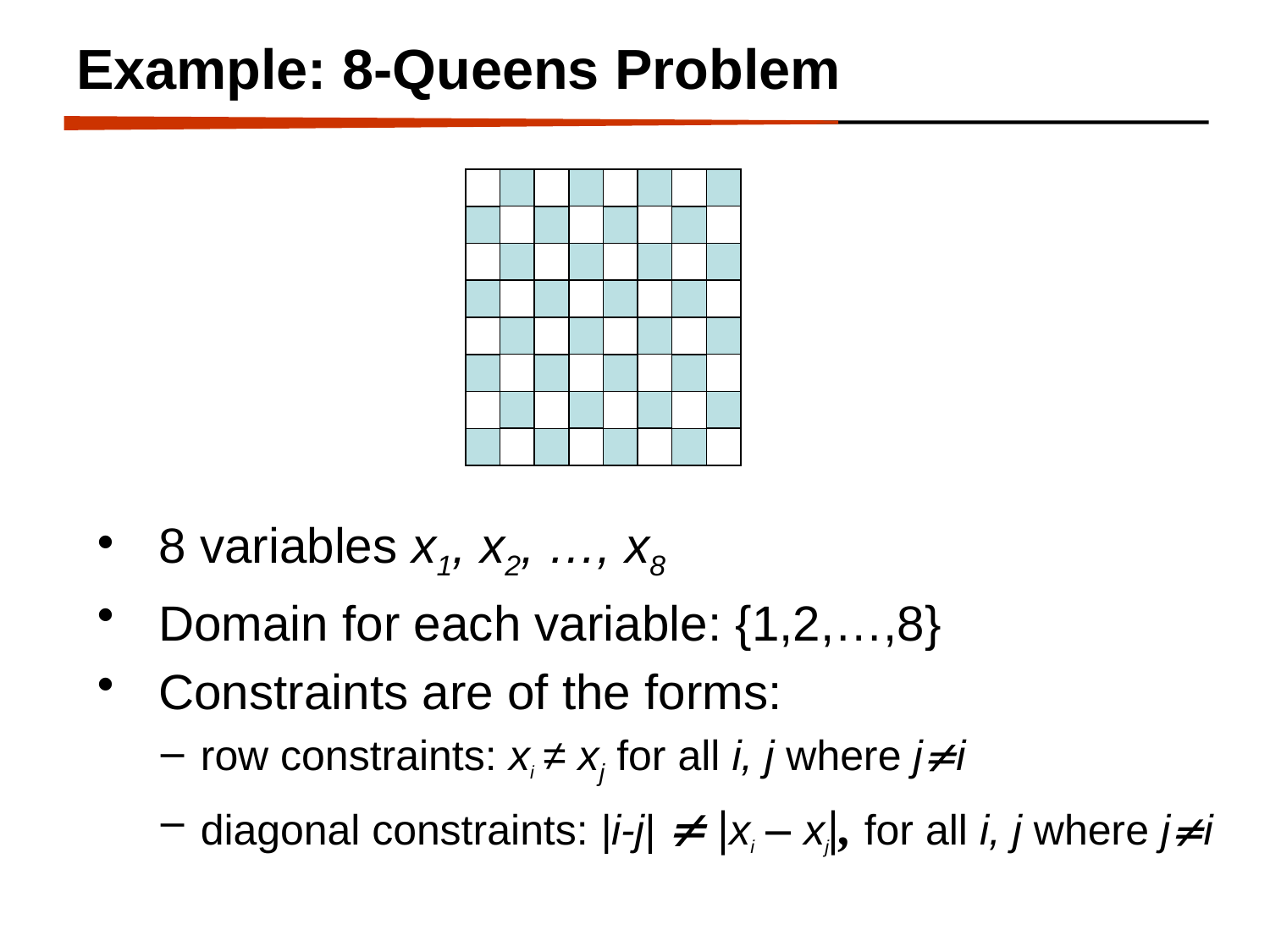

# Example: 8-Queens Problem

 8 variables x1, x2, …, x8
 Domain for each variable: {1,2,…,8}
 Constraints are of the forms:
row constraints: xi ≠ xj for all i, j where j≠i
diagonal constraints: |i-j| ≠ |xi – xj|, for all i, j where j≠i